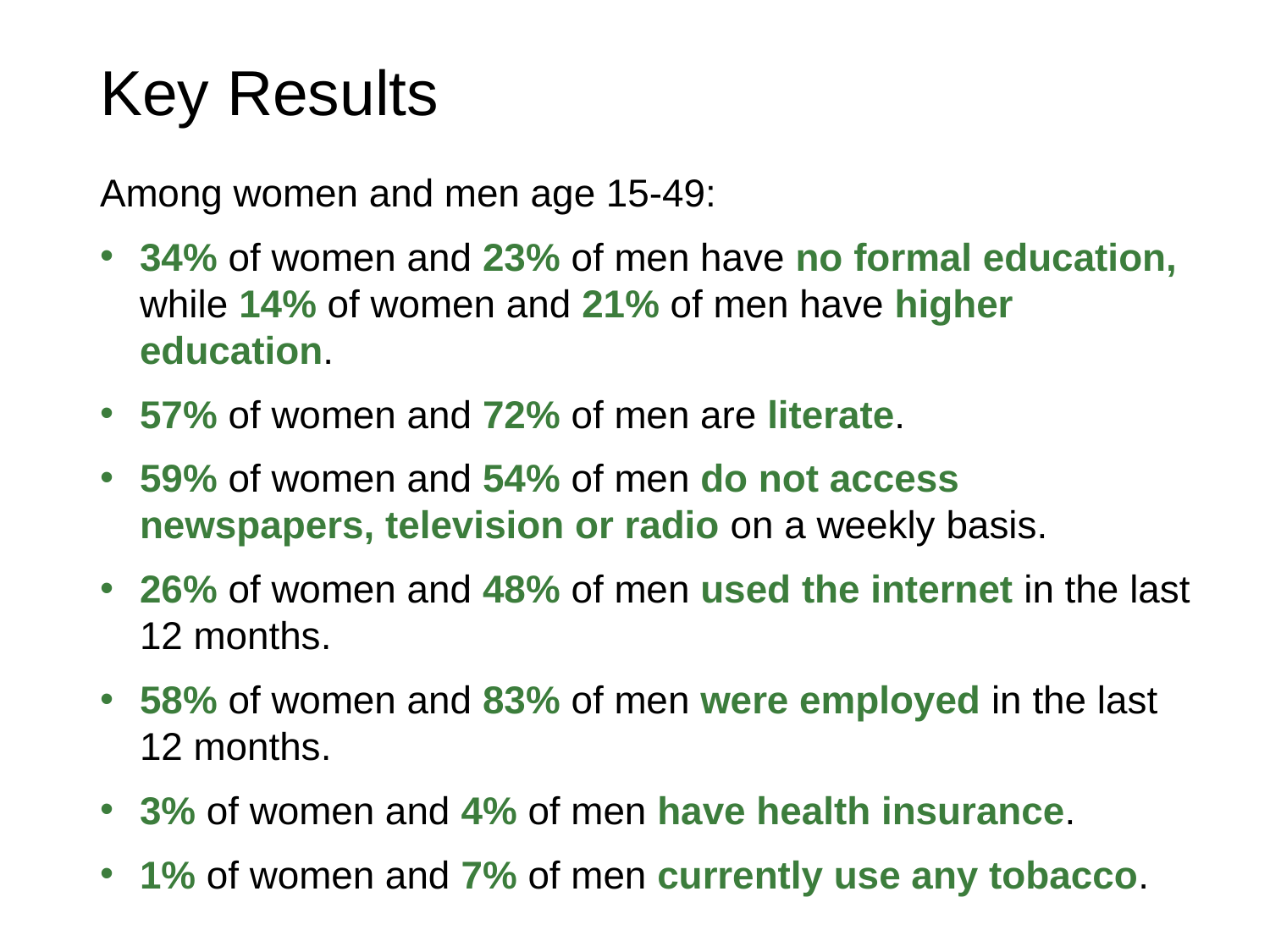

# Key Results
Among women and men age 15-49:
34% of women and 23% of men have no formal education, while 14% of women and 21% of men have higher education.
57% of women and 72% of men are literate.
59% of women and 54% of men do not access newspapers, television or radio on a weekly basis.
26% of women and 48% of men used the internet in the last 12 months.
58% of women and 83% of men were employed in the last 12 months.
3% of women and 4% of men have health insurance.
1% of women and 7% of men currently use any tobacco.